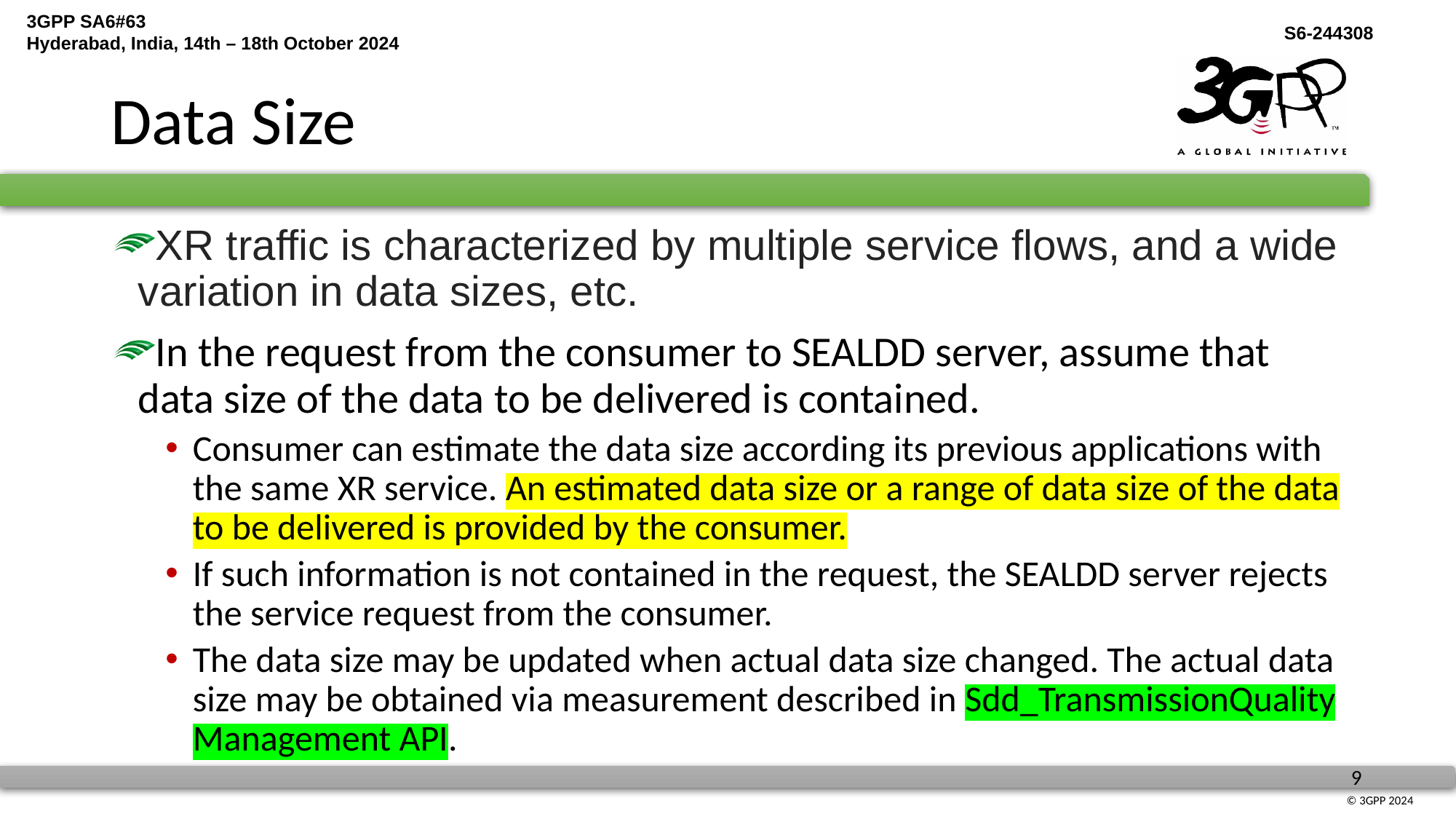

# Data Size
XR traffic is characterized by multiple service flows, and a wide variation in data sizes, etc.
In the request from the consumer to SEALDD server, assume that data size of the data to be delivered is contained.
Consumer can estimate the data size according its previous applications with the same XR service. An estimated data size or a range of data size of the data to be delivered is provided by the consumer.
If such information is not contained in the request, the SEALDD server rejects the service request from the consumer.
The data size may be updated when actual data size changed. The actual data size may be obtained via measurement described in Sdd_TransmissionQuality Management API.